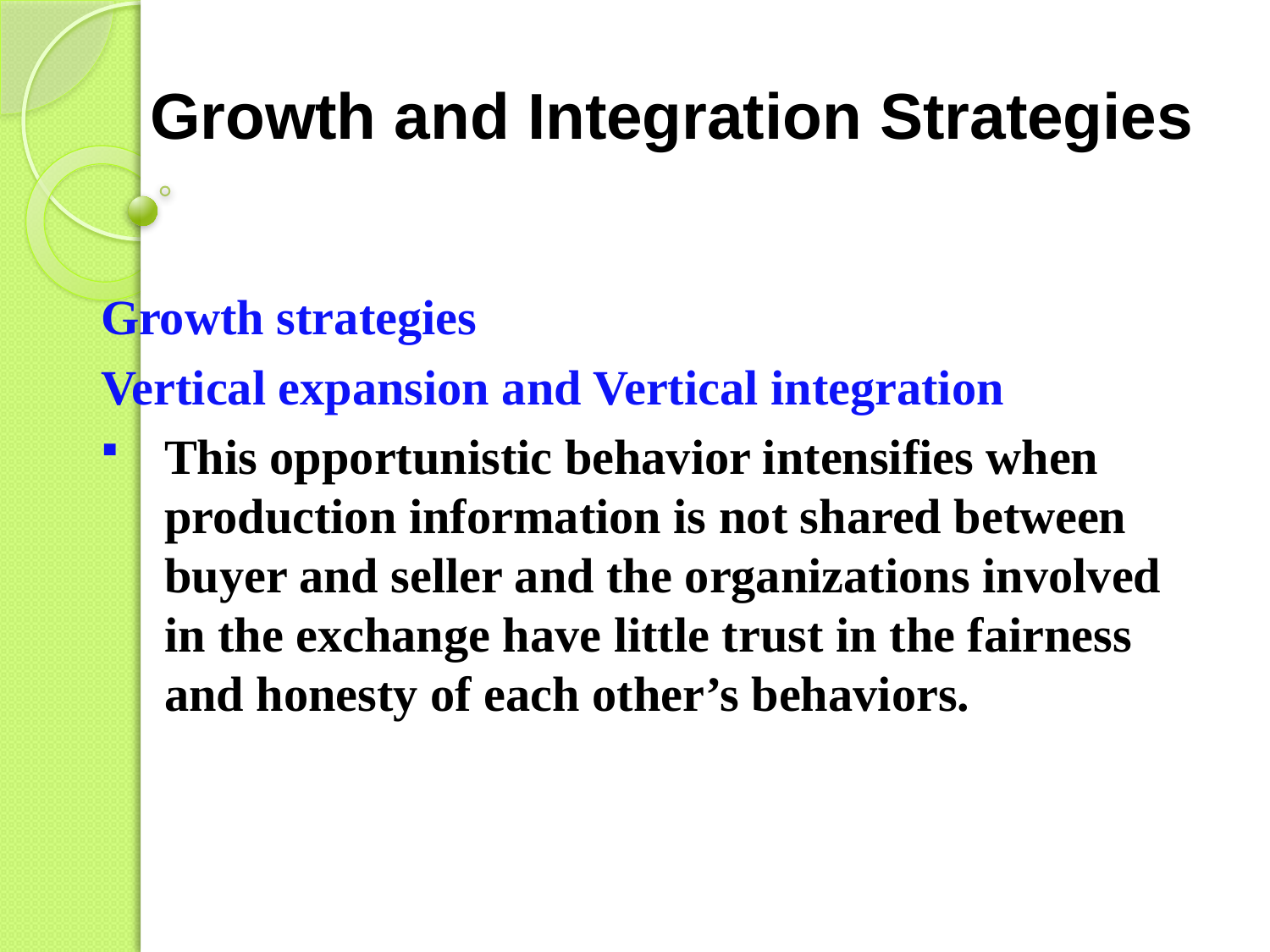

# Growth and Integration Strategies
Growth strategies
Vertical expansion and Vertical integration
This opportunistic behavior intensifies when production information is not shared between buyer and seller and the organizations involved in the exchange have little trust in the fairness and honesty of each other’s behaviors.